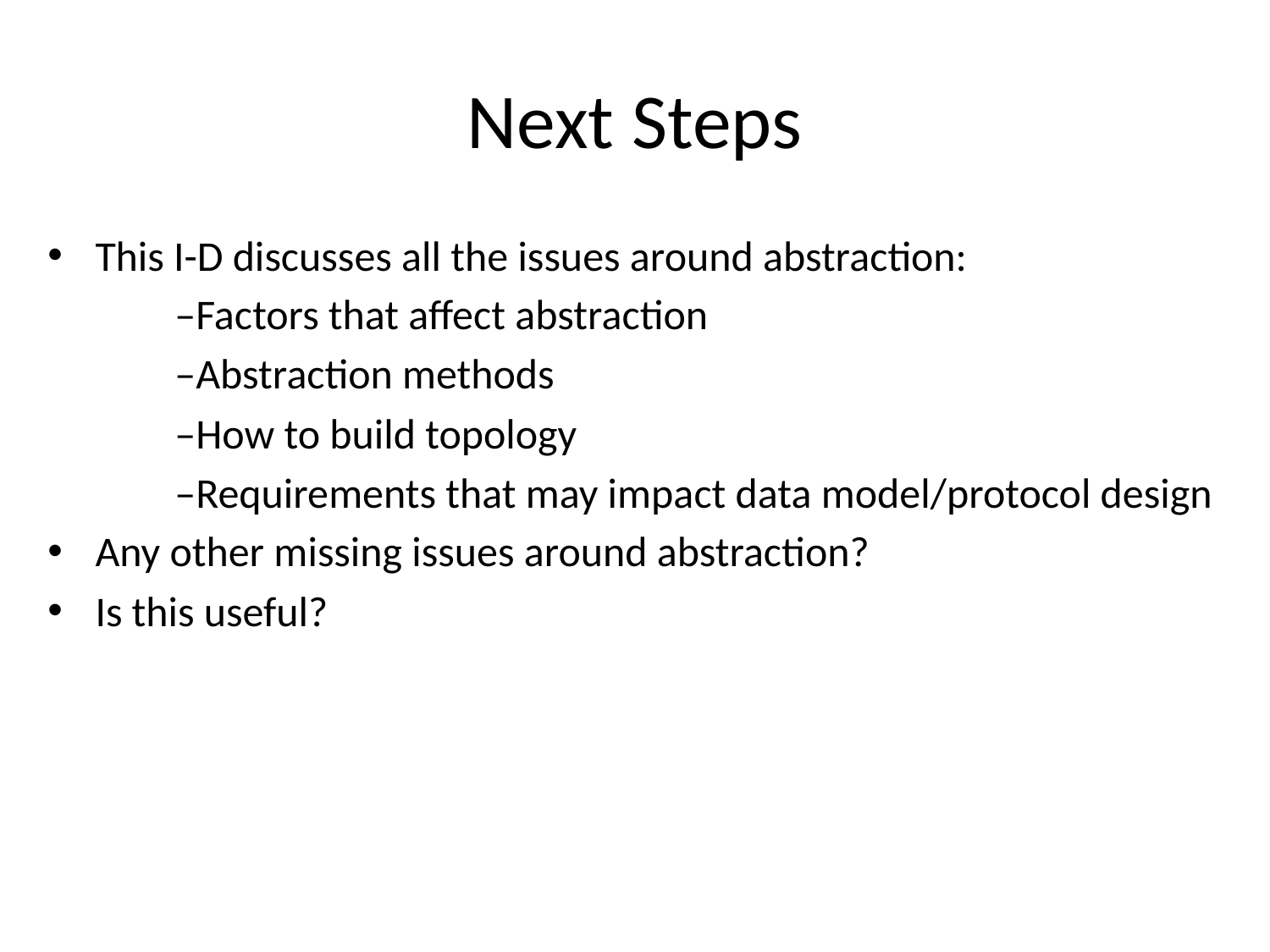

# Next Steps
This I-D discusses all the issues around abstraction:
	–Factors that affect abstraction
	–Abstraction methods
	–How to build topology
	–Requirements that may impact data model/protocol design
Any other missing issues around abstraction?
Is this useful?